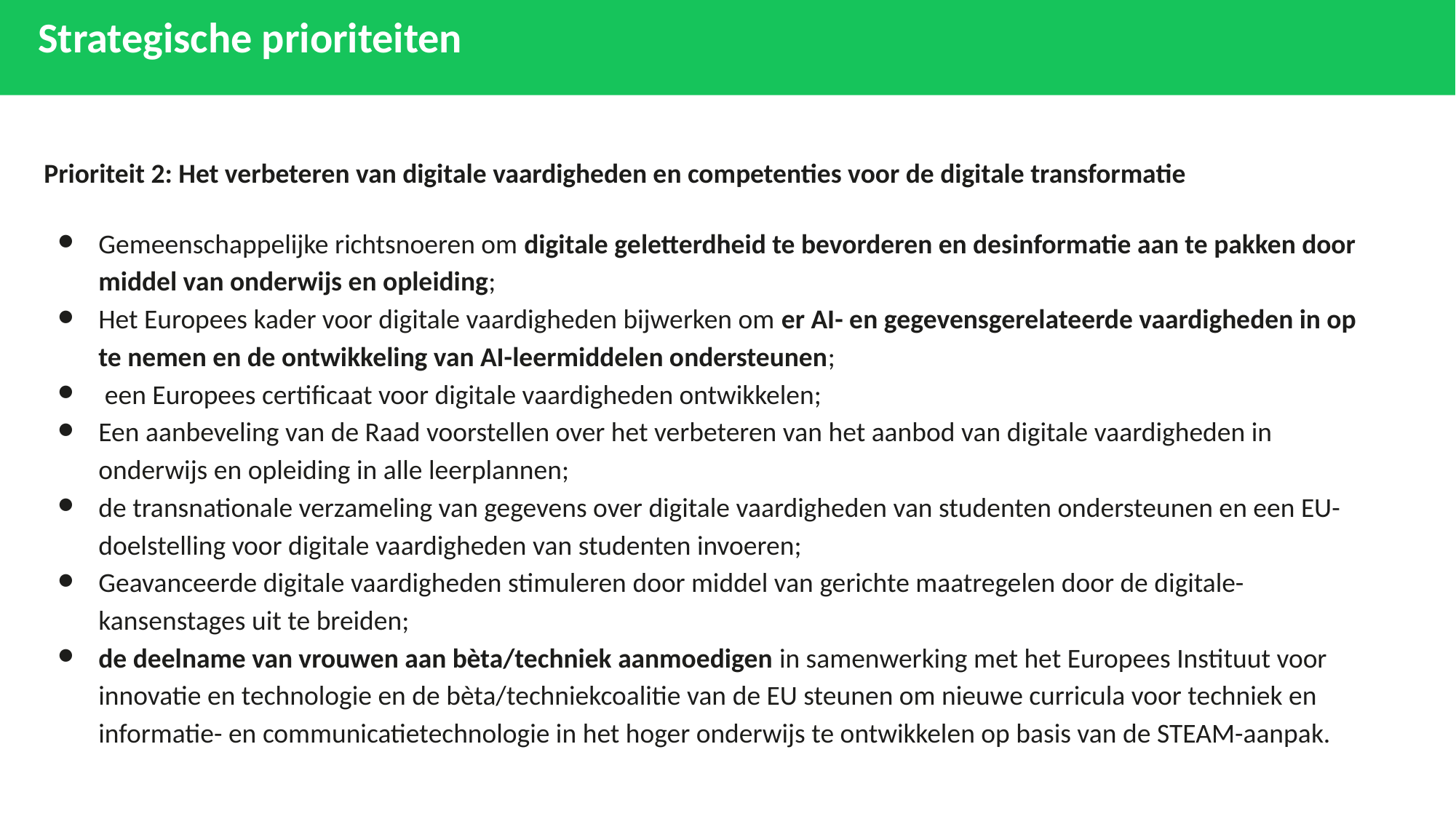

Strategische prioriteiten

Prioriteit 2: Het verbeteren van digitale vaardigheden en competenties voor de digitale transformatie
Gemeenschappelijke richtsnoeren om digitale geletterdheid te bevorderen en desinformatie aan te pakken door middel van onderwijs en opleiding;
Het Europees kader voor digitale vaardigheden bijwerken om er AI- en gegevensgerelateerde vaardigheden in op te nemen en de ontwikkeling van AI-leermiddelen ondersteunen;
 een Europees certificaat voor digitale vaardigheden ontwikkelen;
Een aanbeveling van de Raad voorstellen over het verbeteren van het aanbod van digitale vaardigheden in onderwijs en opleiding in alle leerplannen;
de transnationale verzameling van gegevens over digitale vaardigheden van studenten ondersteunen en een EU-doelstelling voor digitale vaardigheden van studenten invoeren;
Geavanceerde digitale vaardigheden stimuleren door middel van gerichte maatregelen door de digitale-kansenstages uit te breiden;
de deelname van vrouwen aan bèta/techniek aanmoedigen in samenwerking met het Europees Instituut voor innovatie en technologie en de bèta/techniekcoalitie van de EU steunen om nieuwe curricula voor techniek en informatie- en communicatietechnologie in het hoger onderwijs te ontwikkelen op basis van de STEAM-aanpak.